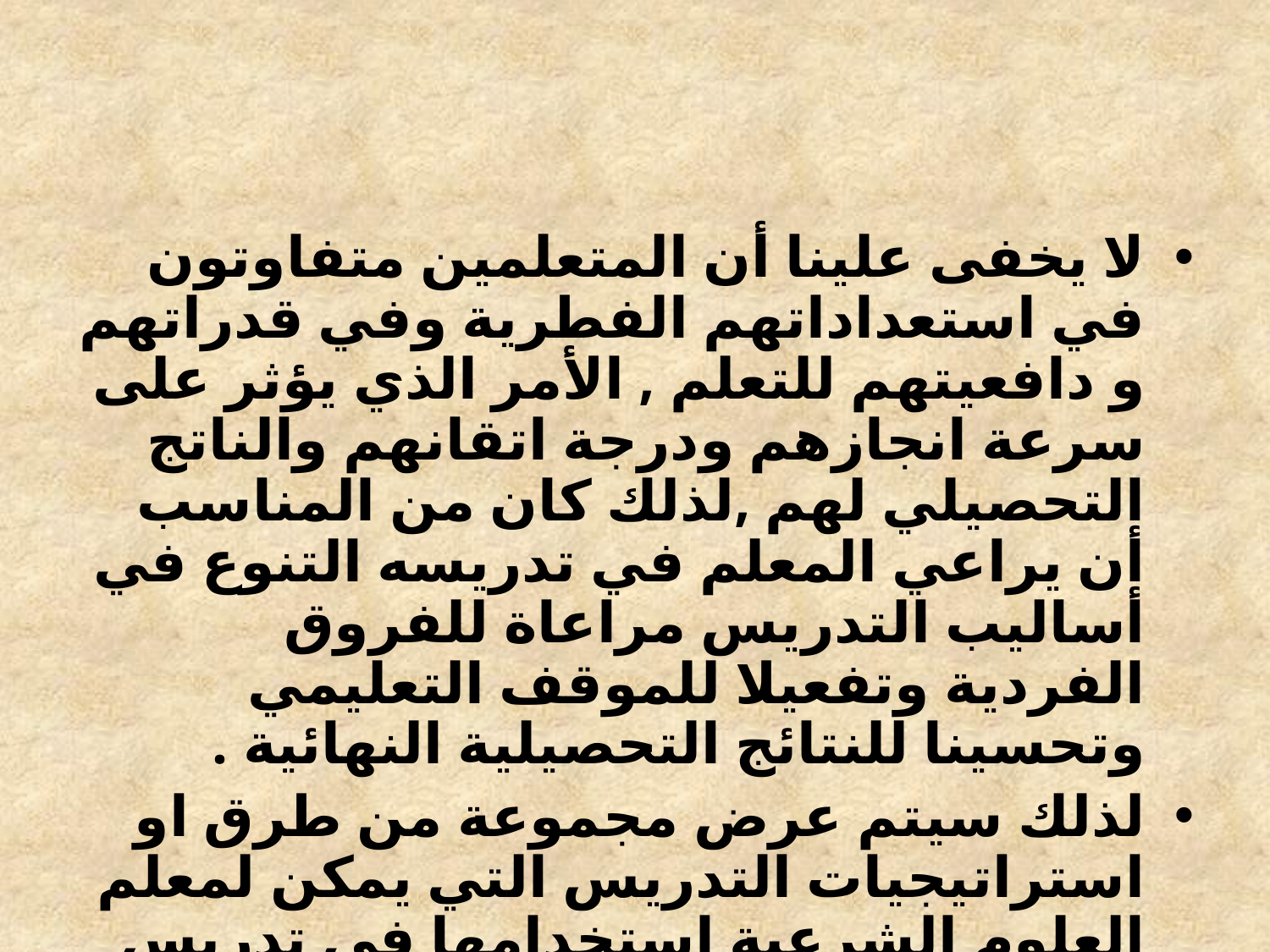

#
لا يخفى علينا أن المتعلمين متفاوتون في استعداداتهم الفطرية وفي قدراتهم و دافعيتهم للتعلم , الأمر الذي يؤثر على سرعة انجازهم ودرجة اتقانهم والناتج التحصيلي لهم ,لذلك كان من المناسب أن يراعي المعلم في تدريسه التنوع في أساليب التدريس مراعاة للفروق الفردية وتفعيلا للموقف التعليمي وتحسينا للنتائج التحصيلية النهائية .
لذلك سيتم عرض مجموعة من طرق او استراتيجيات التدريس التي يمكن لمعلم العلوم الشرعية استخدامها في تدريس فروع العلوم الشرعية :